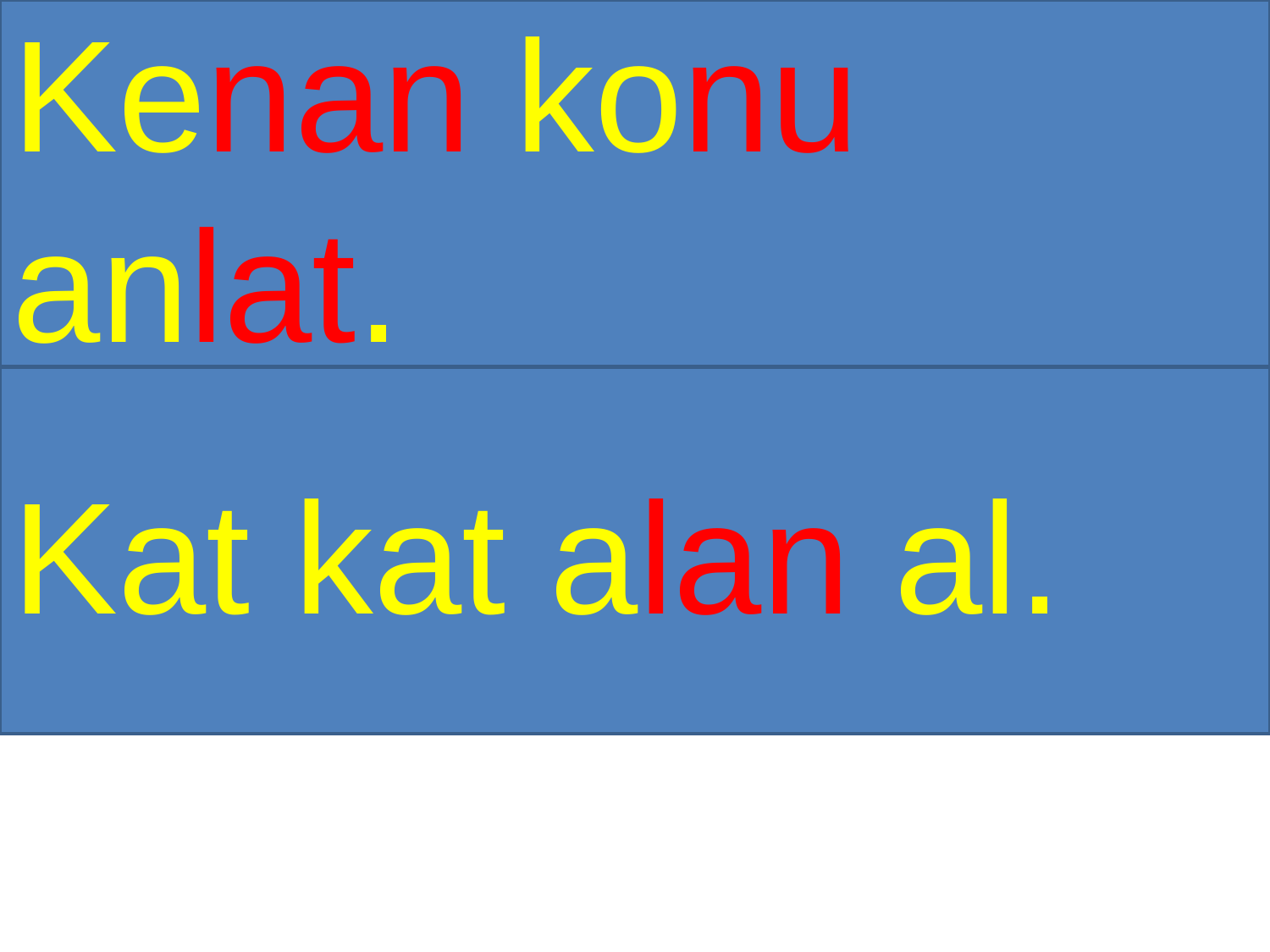

Kenan konu anlat.
Kat kat alan al.